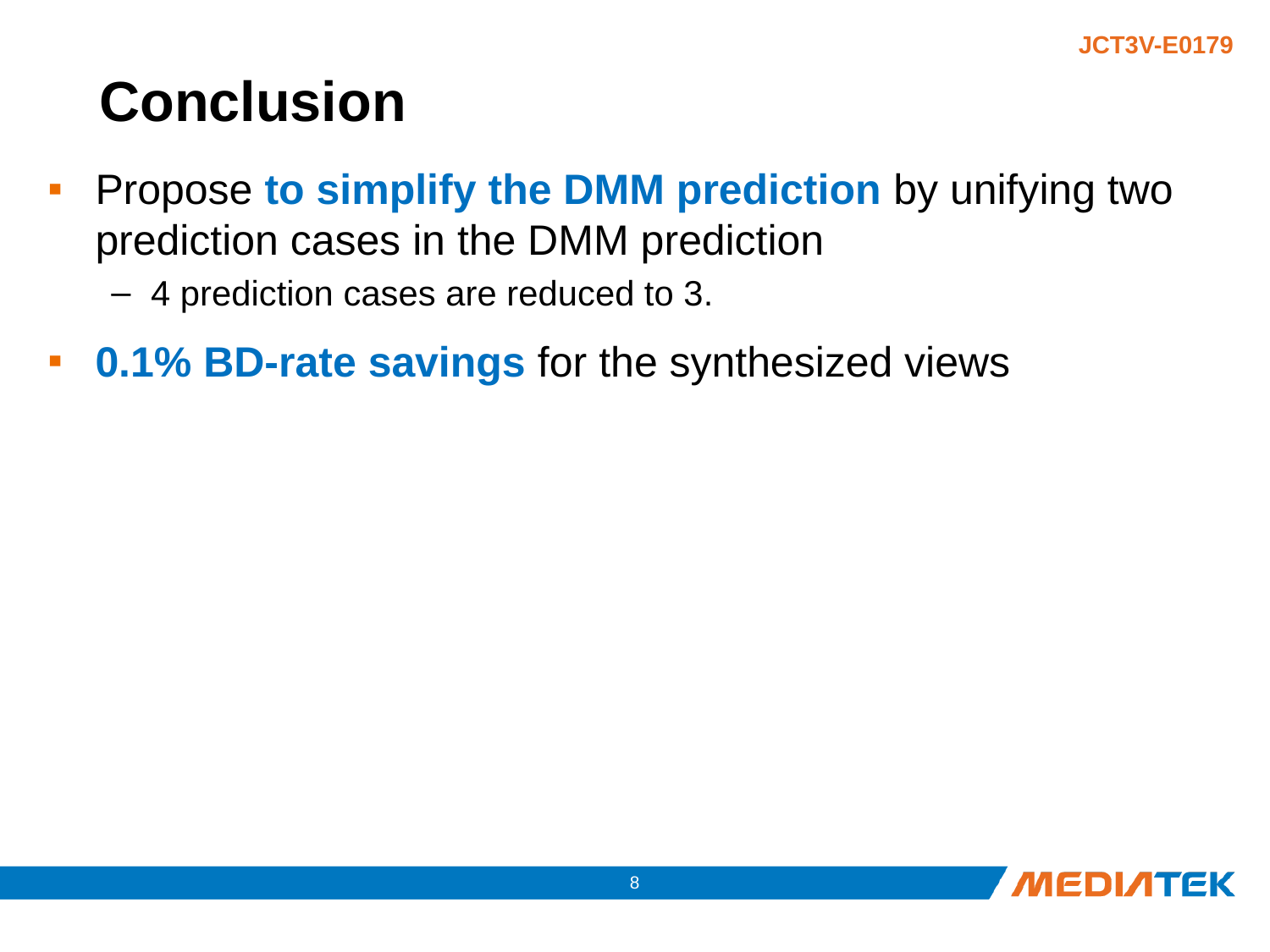

# Conclusion
Propose to simplify the DMM prediction by unifying two prediction cases in the DMM prediction
4 prediction cases are reduced to 3.
0.1% BD-rate savings for the synthesized views

8